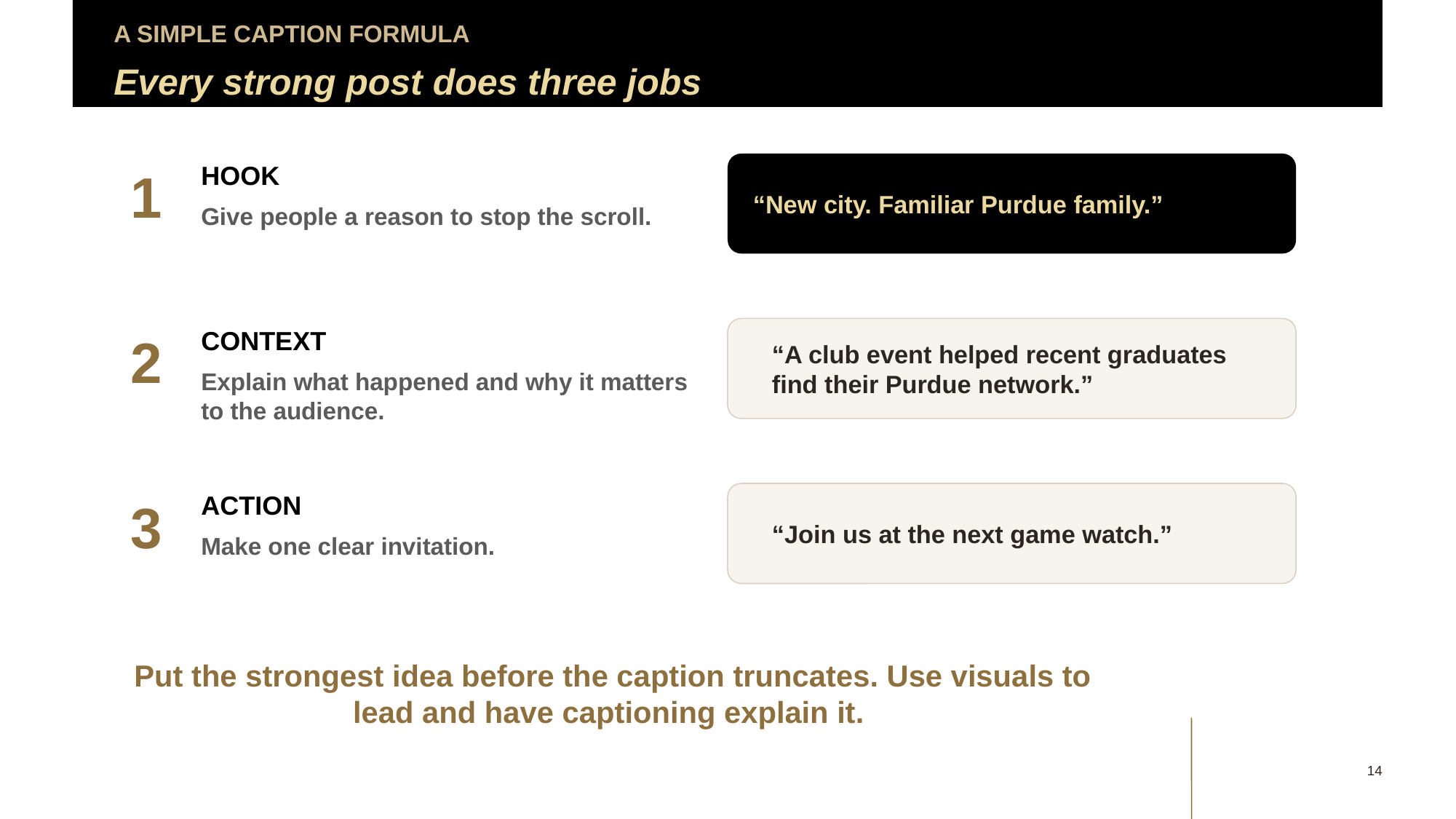

A SIMPLE CAPTION FORMULA
Every strong post does three jobs
1

HOOK
“New city. Familiar Purdue family.”
Give people a reason to stop the scroll.
2

CONTEXT
“A club event helped recent graduates find their Purdue network.”
Explain what happened and why it matters to the audience.
3

ACTION
“Join us at the next game watch.”
Make one clear invitation.
Put the strongest idea before the caption truncates. Use visuals to lead and have captioning explain it.

14